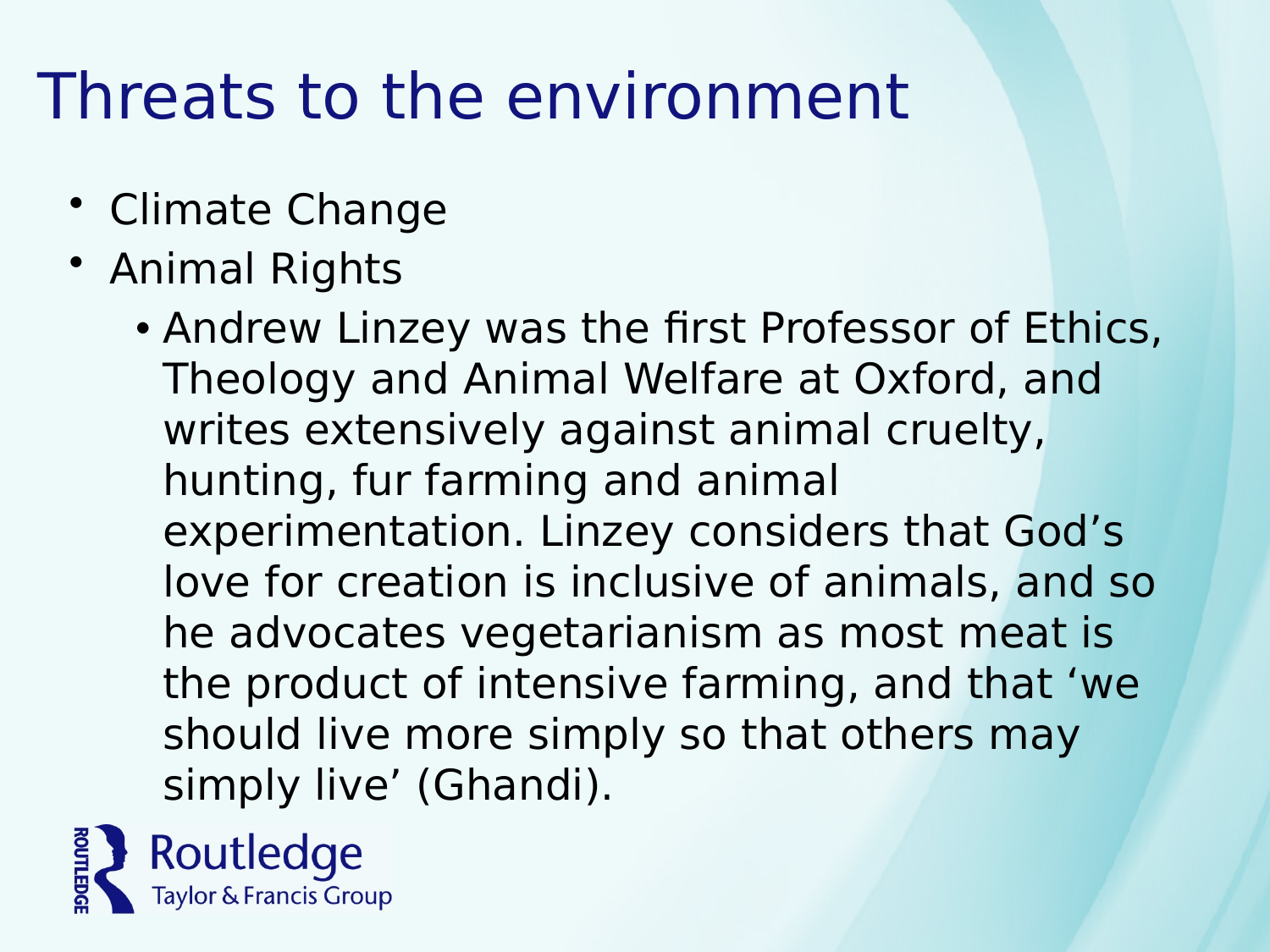

# Threats to the environment
Climate Change
Animal Rights
Andrew Linzey was the first Professor of Ethics, Theology and Animal Welfare at Oxford, and writes extensively against animal cruelty, hunting, fur farming and animal experimentation. Linzey considers that God’s love for creation is inclusive of animals, and so he advocates vegetarianism as most meat is the product of intensive farming, and that ‘we should live more simply so that others may simply live’ (Ghandi).